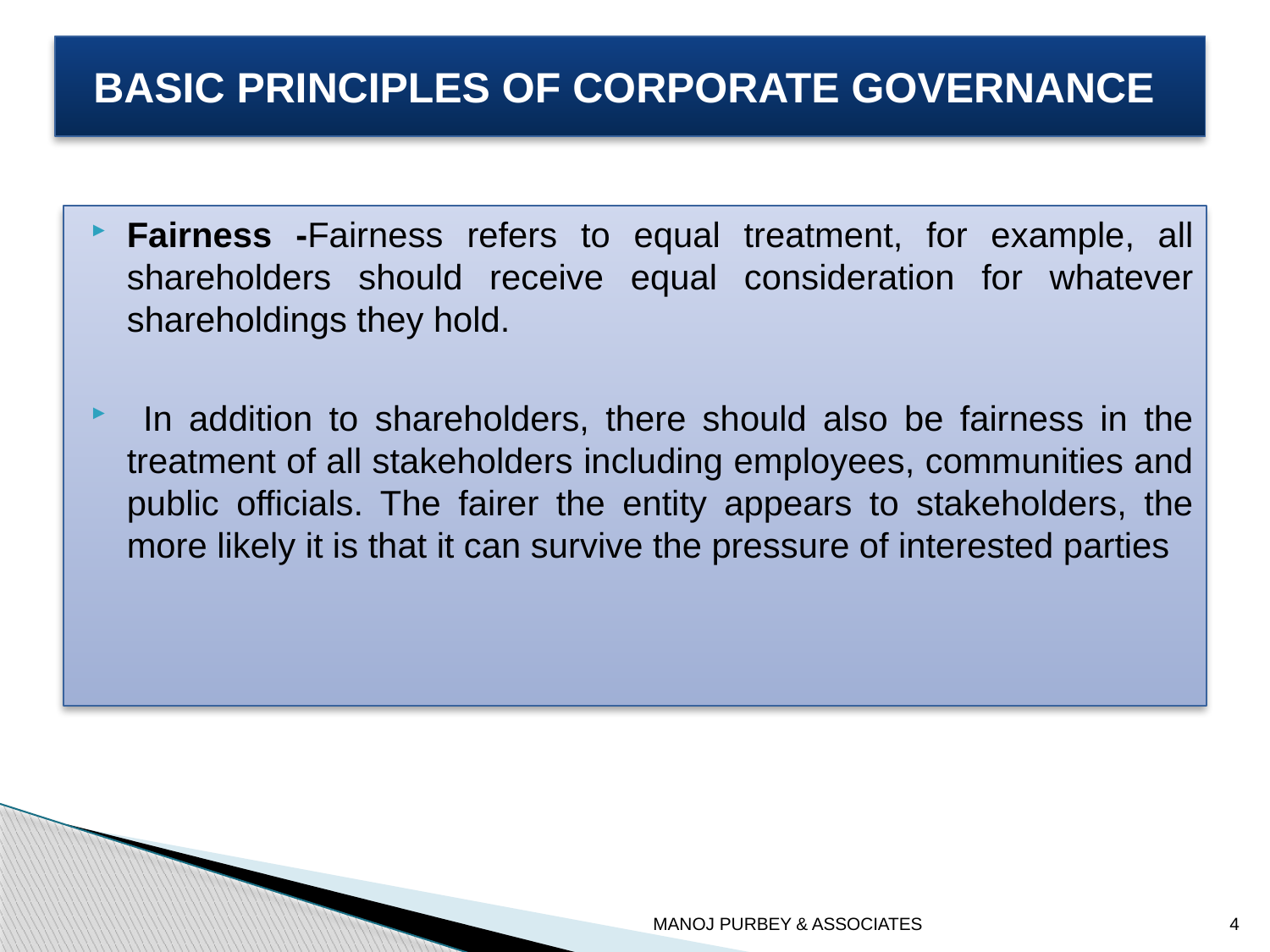

# BASIC PRINCIPLES OF CORPORATE GOVERNANCE
Fairness -Fairness refers to equal treatment, for example, all shareholders should receive equal consideration for whatever shareholdings they hold.

 In addition to shareholders, there should also be fairness in the treatment of all stakeholders including employees, communities and public officials. The fairer the entity appears to stakeholders, the more likely it is that it can survive the pressure of interested parties

MANOJ PURBEY & ASSOCIATES
4